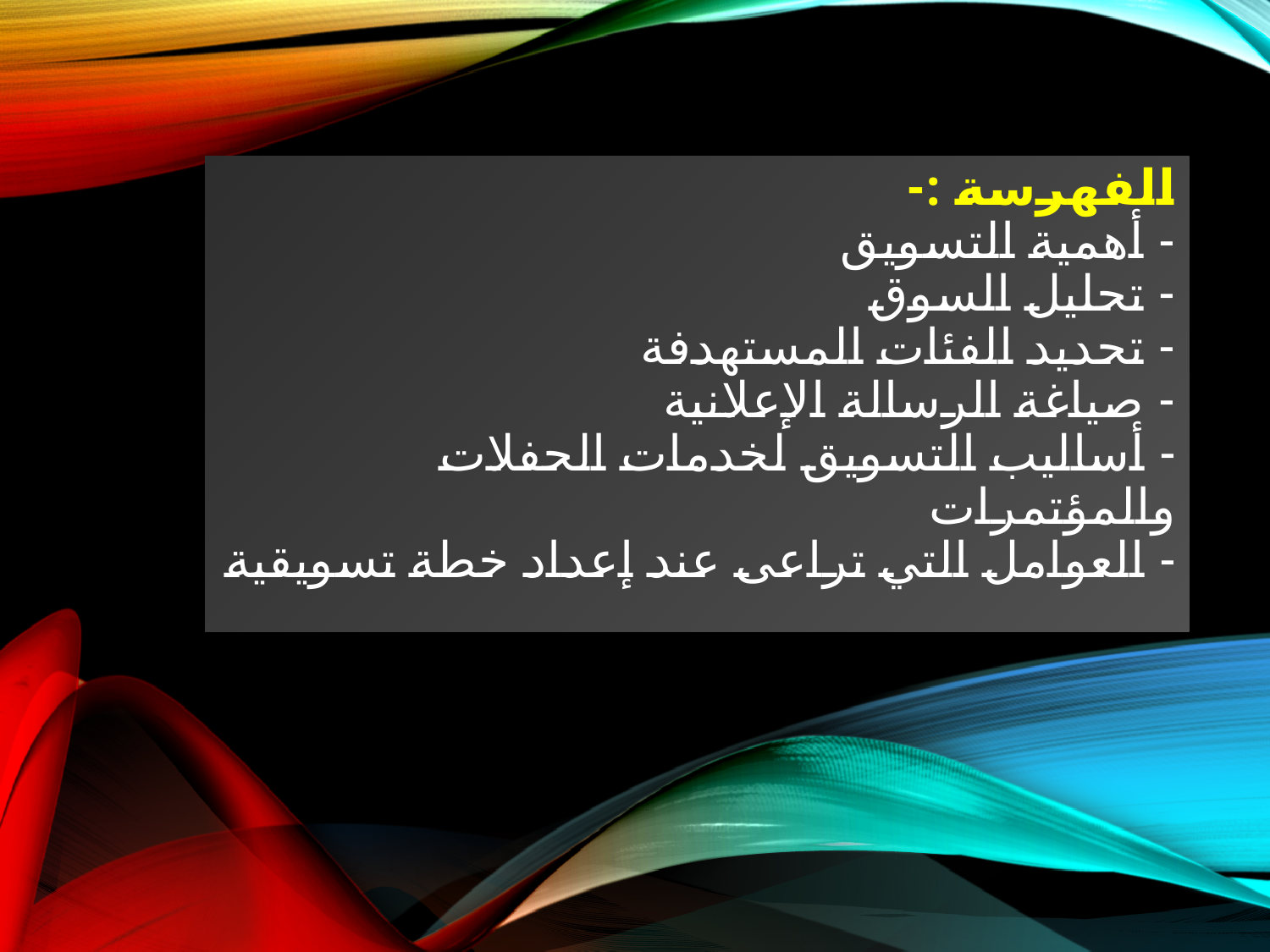

# الفهرسة :- - أهمية التسويق - تحليل السوق - تحديد الفئات المستهدفة - صياغة الرسالة الإعلانية - أساليب التسويق لخدمات الحفلات والمؤتمرات - العوامل التي تراعى عند إعداد خطة تسويقية